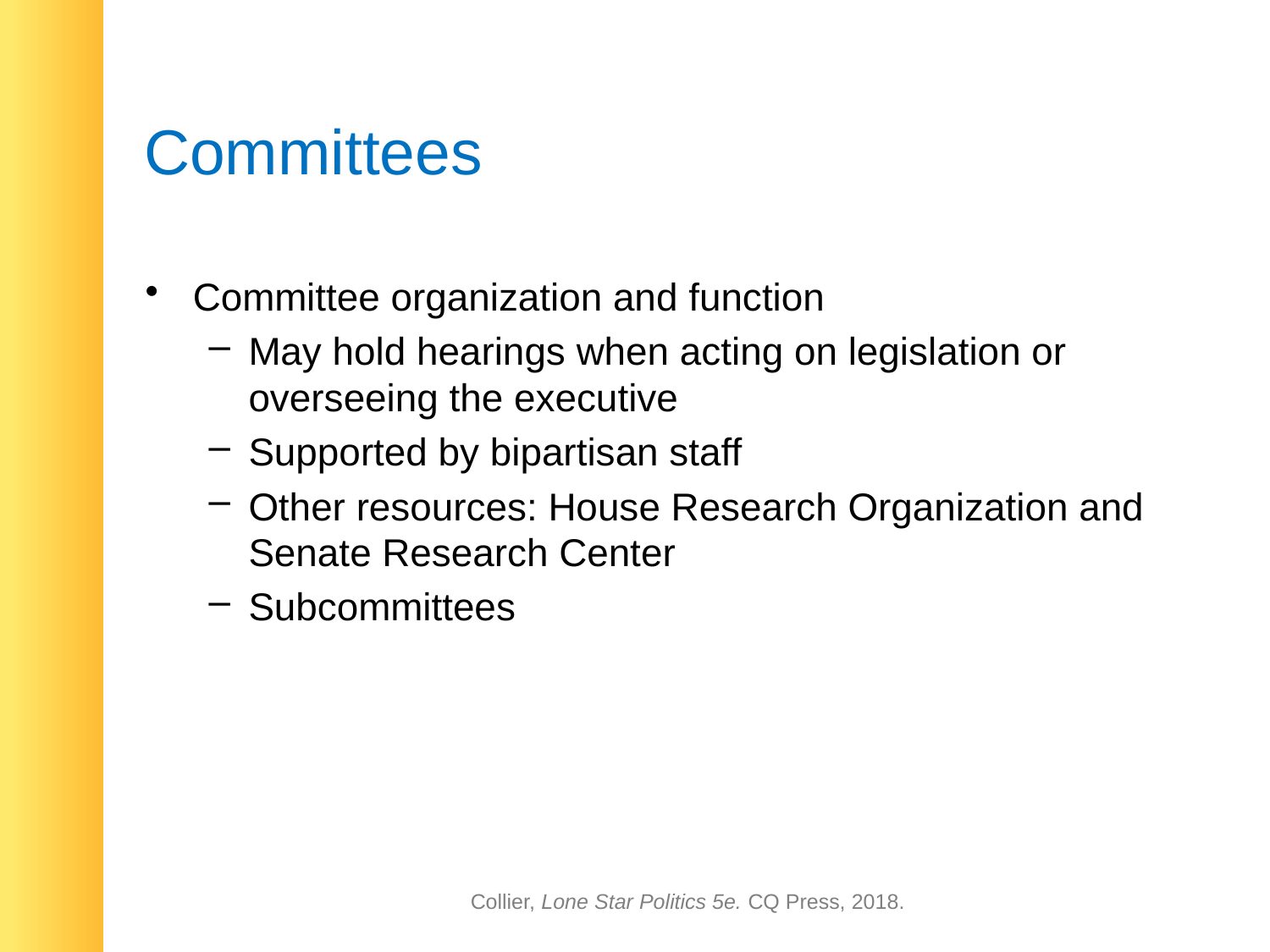

# Committees
Committee organization and function
May hold hearings when acting on legislation or overseeing the executive
Supported by bipartisan staff
Other resources: House Research Organization and Senate Research Center
Subcommittees
Collier, Lone Star Politics 5e. CQ Press, 2018.